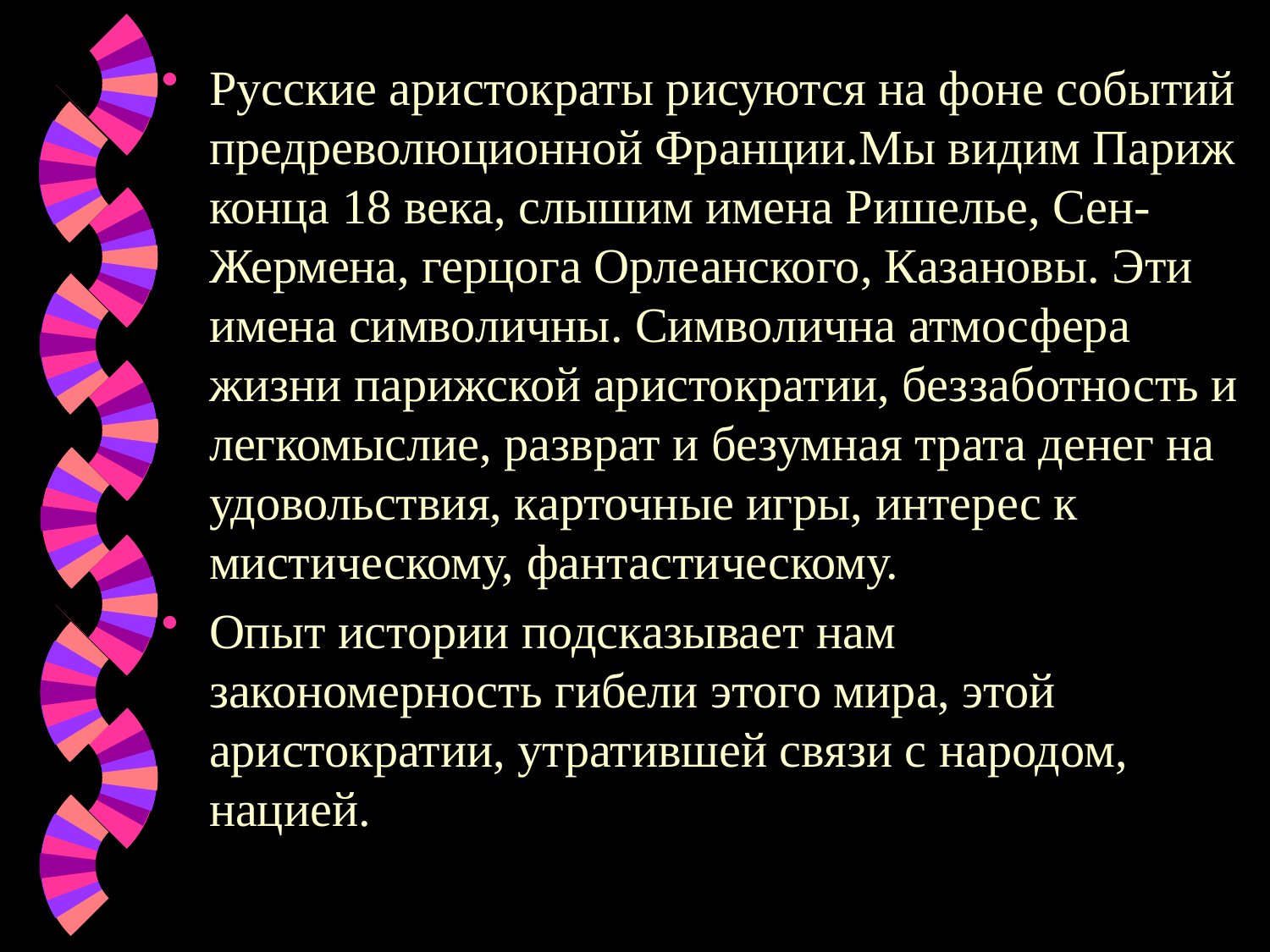

Русские аристократы рисуются на фоне событий предреволюционной Франции.Мы видим Париж конца 18 века, слышим имена Ришелье, Сен-Жермена, герцога Орлеанского, Казановы. Эти имена символичны. Символична атмосфера жизни парижской аристократии, беззаботность и легкомыслие, разврат и безумная трата денег на удовольствия, карточные игры, интерес к мистическому, фантастическому.
Опыт истории подсказывает нам закономерность гибели этого мира, этой аристократии, утратившей связи с народом, нацией.